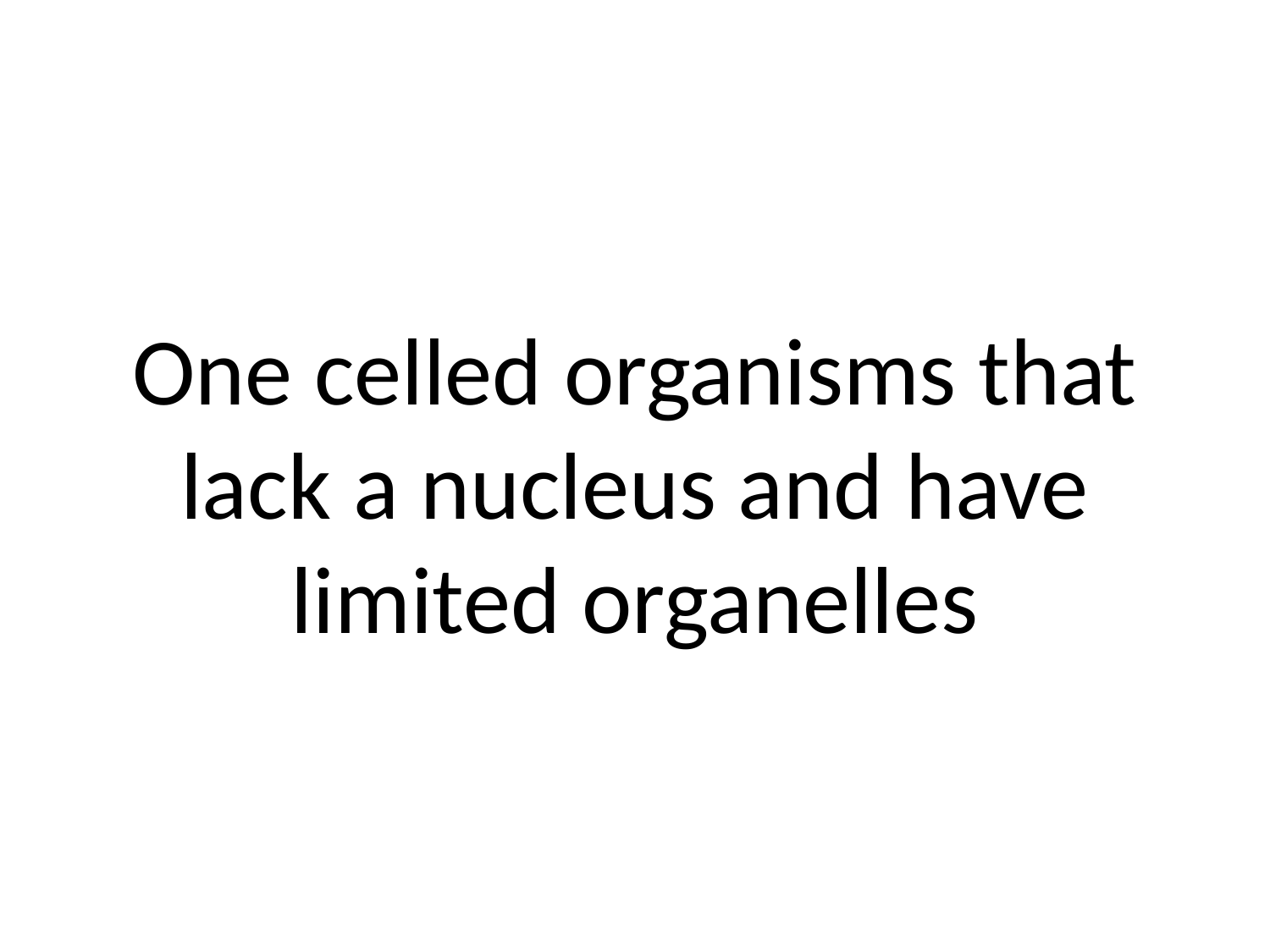

# One celled organisms that lack a nucleus and have limited organelles